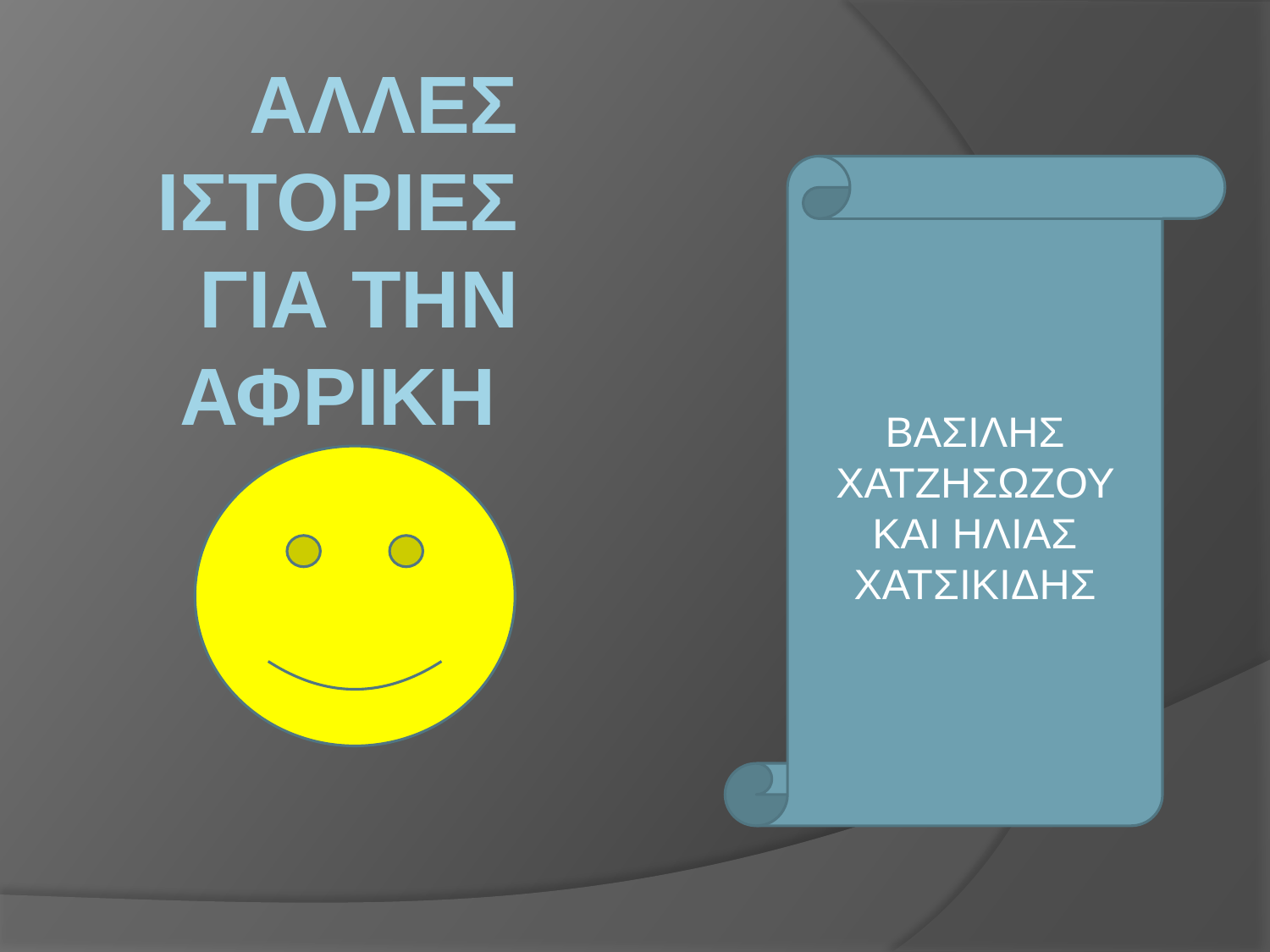

# AΛΛΕΣ ΙΣΤΟΡΙΕΣ ΓΙΑ ΤΗΝ ΑΦΡΙΚΗ
ΒΑΣΙΛΗΣ ΧΑΤΖΗΣΩΖΟΥ ΚΑΙ ΗΛΙΑΣ ΧΑΤΣΙΚΙΔΗΣ